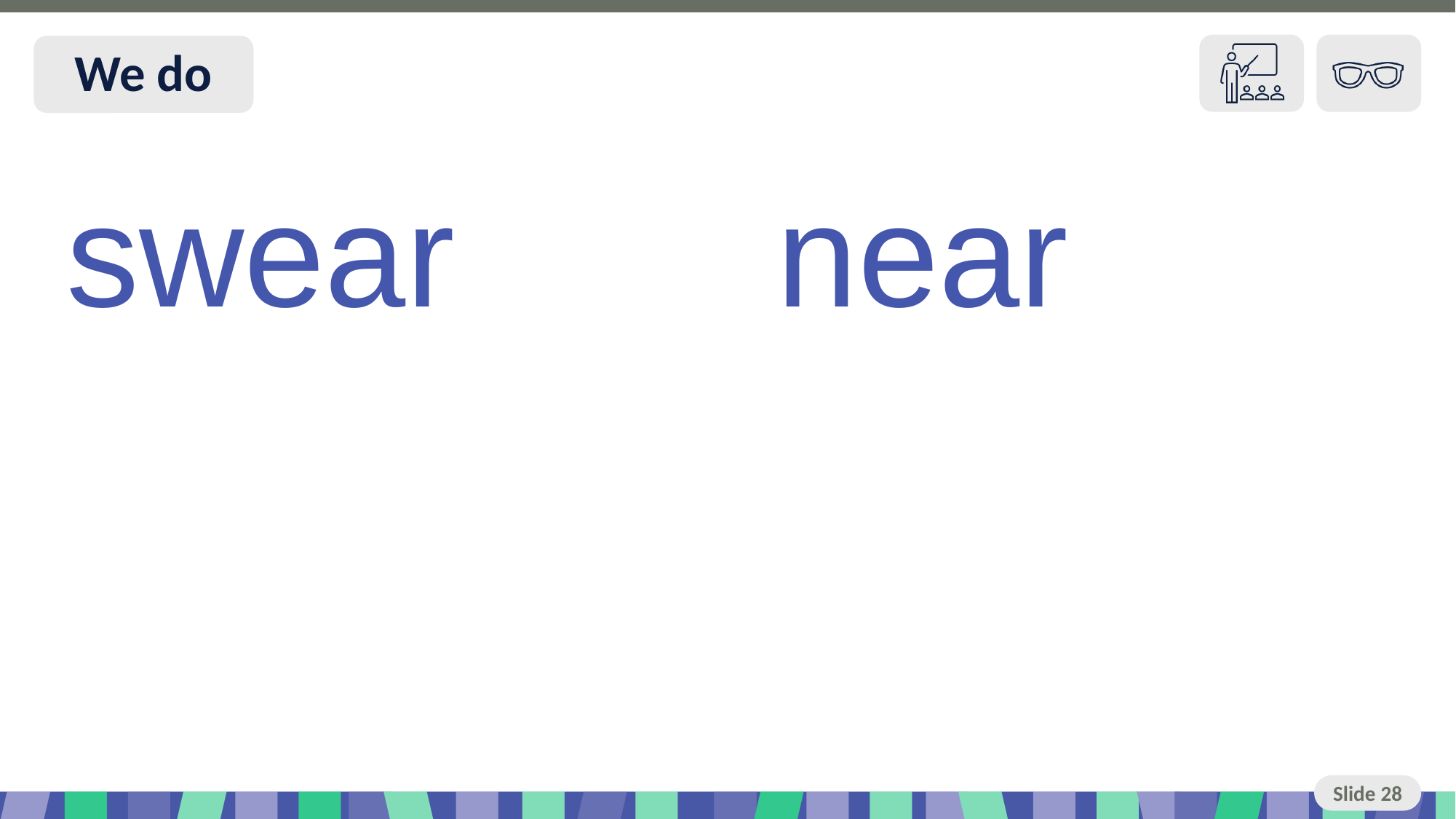

# Slide 28 We do
swear        near